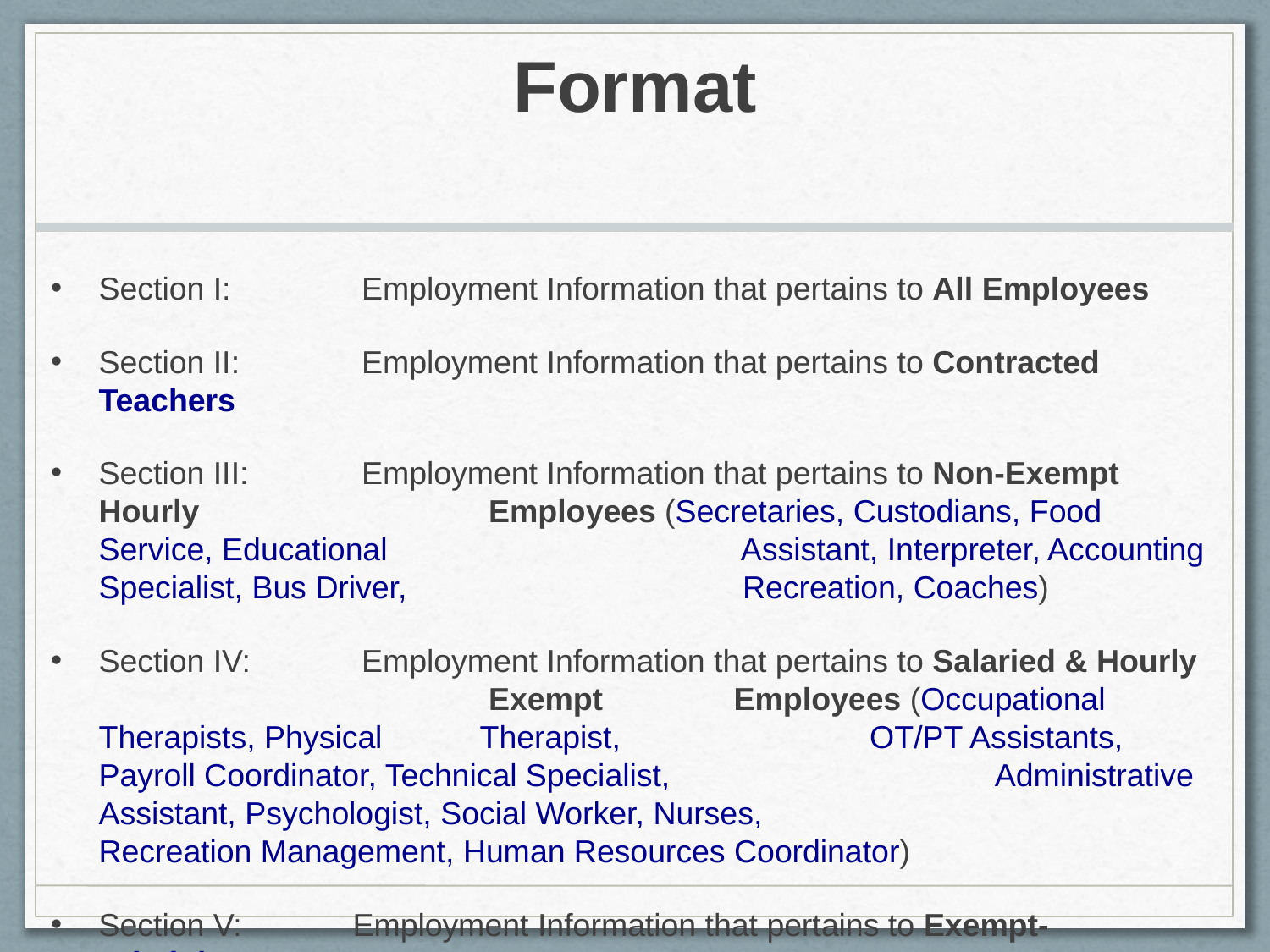

# Format
Section I:  	 Employment Information that pertains to All Employees
Section II:  	 Employment Information that pertains to Contracted Teachers
Section III:	 Employment Information that pertains to Non-Exempt Hourly 		 	 Employees (Secretaries, Custodians, Food Service, Educational 		 	 Assistant, Interpreter, Accounting Specialist, Bus Driver, 		  	 Recreation, Coaches)
Section IV:	 Employment Information that pertains to Salaried & Hourly 		 	 Exempt 	Employees (Occupational Therapists, Physical 	Therapist,  		 OT/PT Assistants, Payroll Coordinator, Technical Specialist, 			 Administrative Assistant, Psychologist, Social Worker, Nurses, 			 Recreation Management, Human Resources Coordinator)
Section V:	Employment Information that pertains to Exempt-Administrators